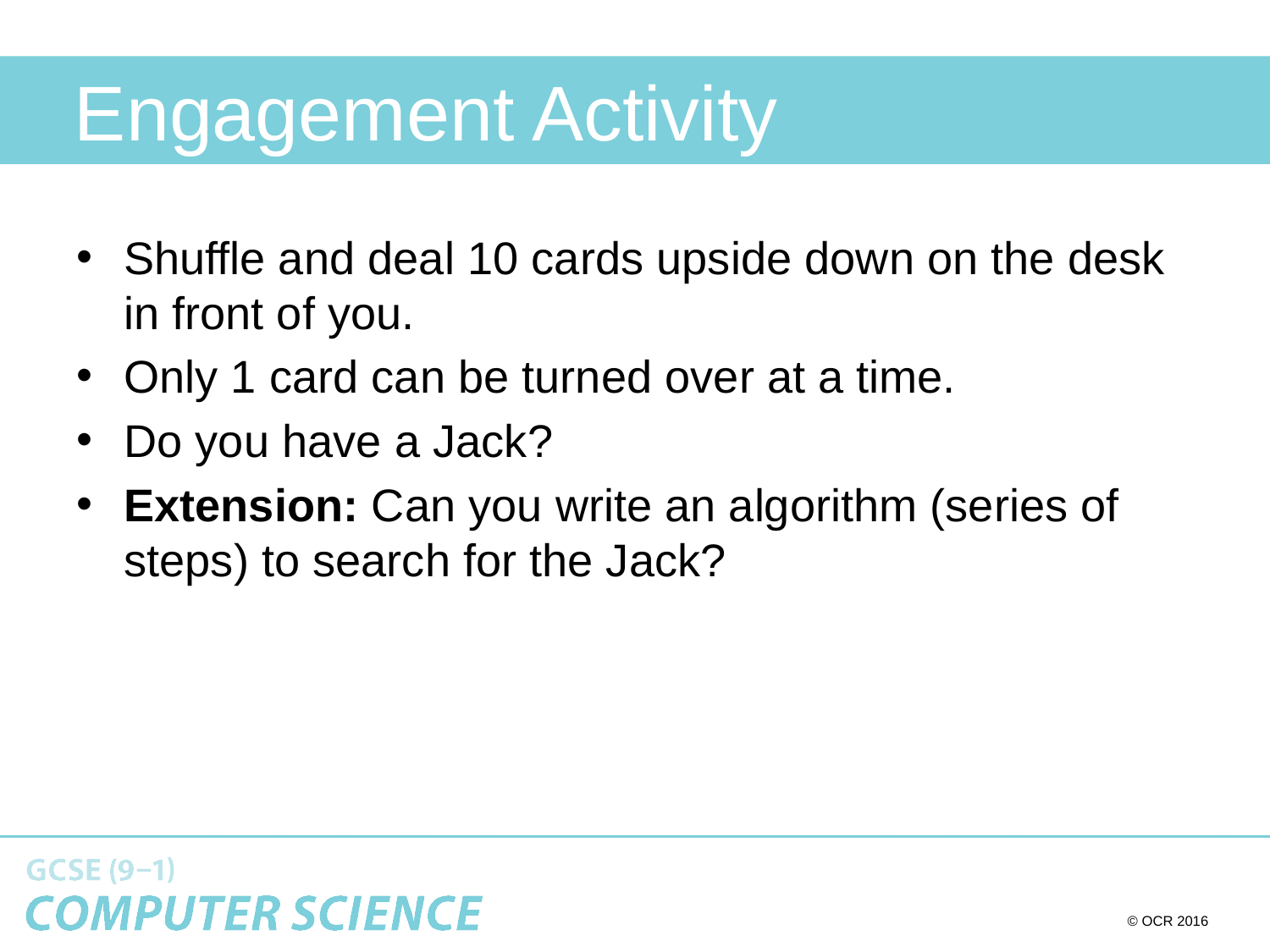

# Engagement Activity
Shuffle and deal 10 cards upside down on the desk in front of you.
Only 1 card can be turned over at a time.
Do you have a Jack?
Extension: Can you write an algorithm (series of steps) to search for the Jack?